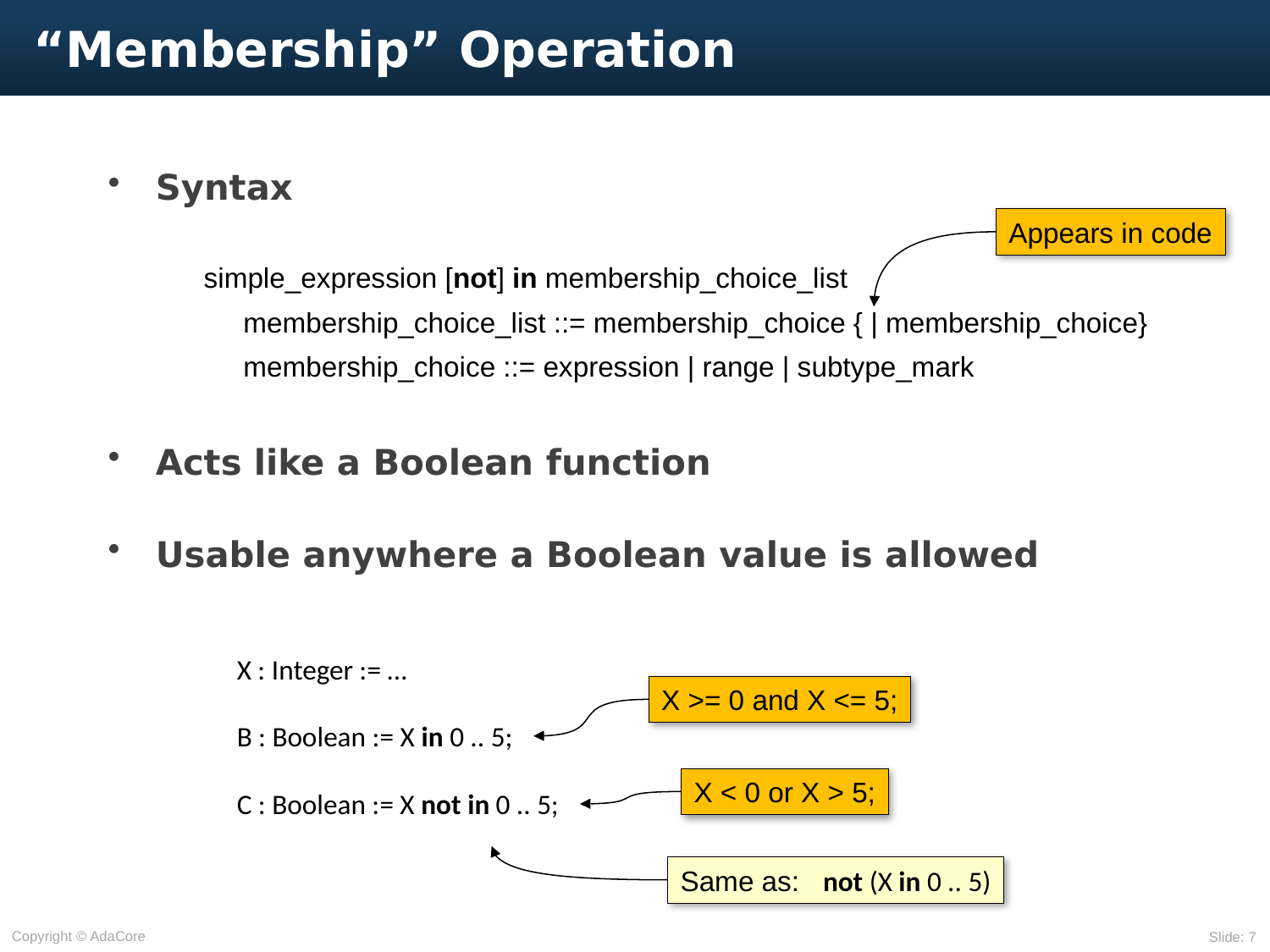

# “Membership” Operation
Syntax

Acts like a Boolean function
Usable anywhere a Boolean value is allowed

Appears in code
simple_expression [not] in membership_choice_list
	membership_choice_list ::= membership_choice { | membership_choice}
	membership_choice ::= expression | range | subtype_mark

X : Integer := …

B : Boolean := X in 0 .. 5;

C : Boolean := X not in 0 .. 5;
X >= 0 and X <= 5;

X < 0 or X > 5;

Same as:   not (X in 0 .. 5)